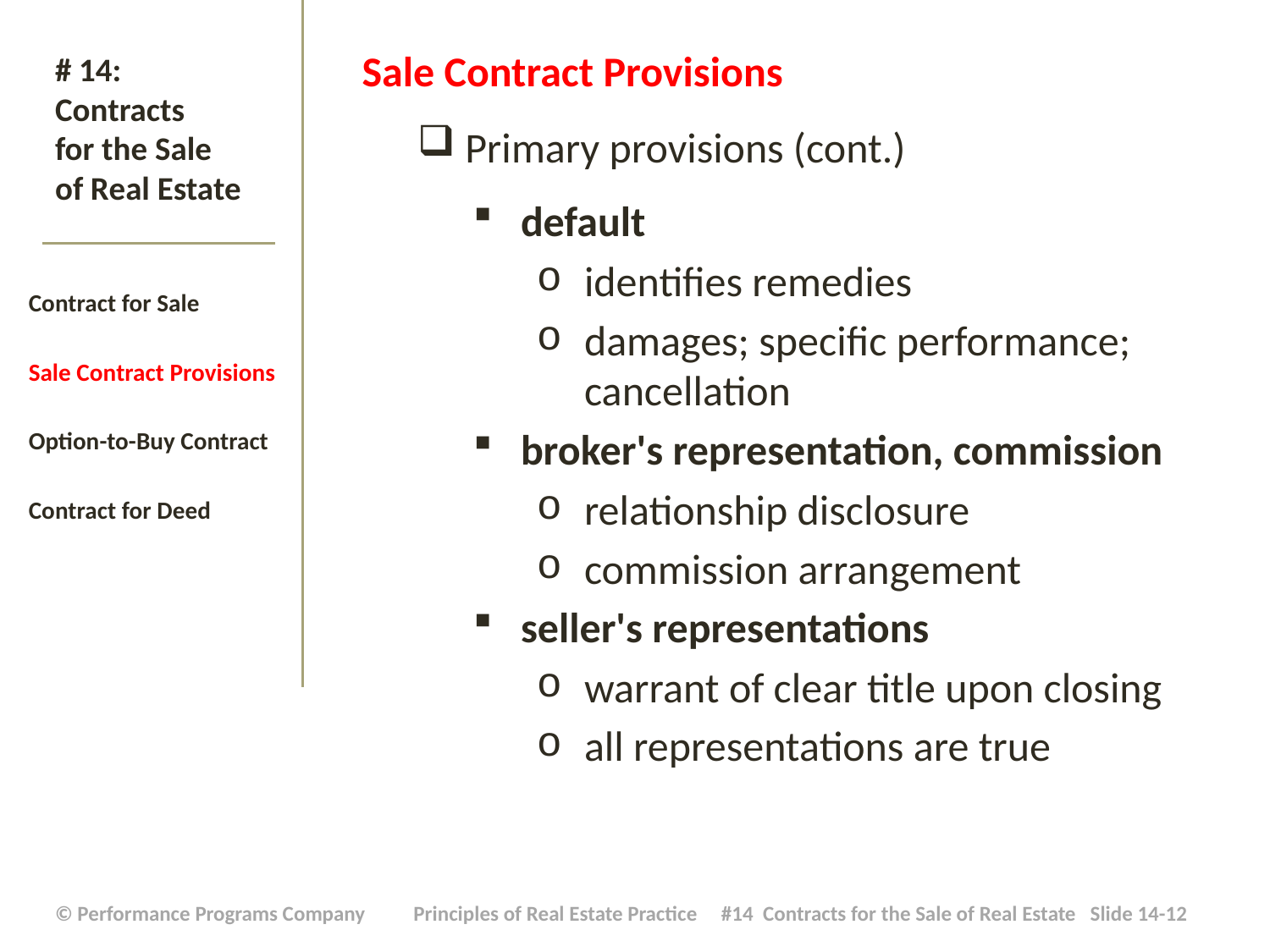

Sale Contract Provisions

Primary provisions (cont.)

default
identifies remedies
damages; specific performance; cancellation
broker's representation, commission
relationship disclosure
commission arrangement
seller's representations
warrant of clear title upon closing
all representations are true

# # 14: Contracts for the Sale of Real Estate

Contract for Sale

Sale Contract Provisions

Option-to-Buy Contract

Contract for Deed

| © Performance Programs Company Principles of Real Estate Practice #14 Contracts for the Sale of Real Estate Slide 14-12 |
| --- |